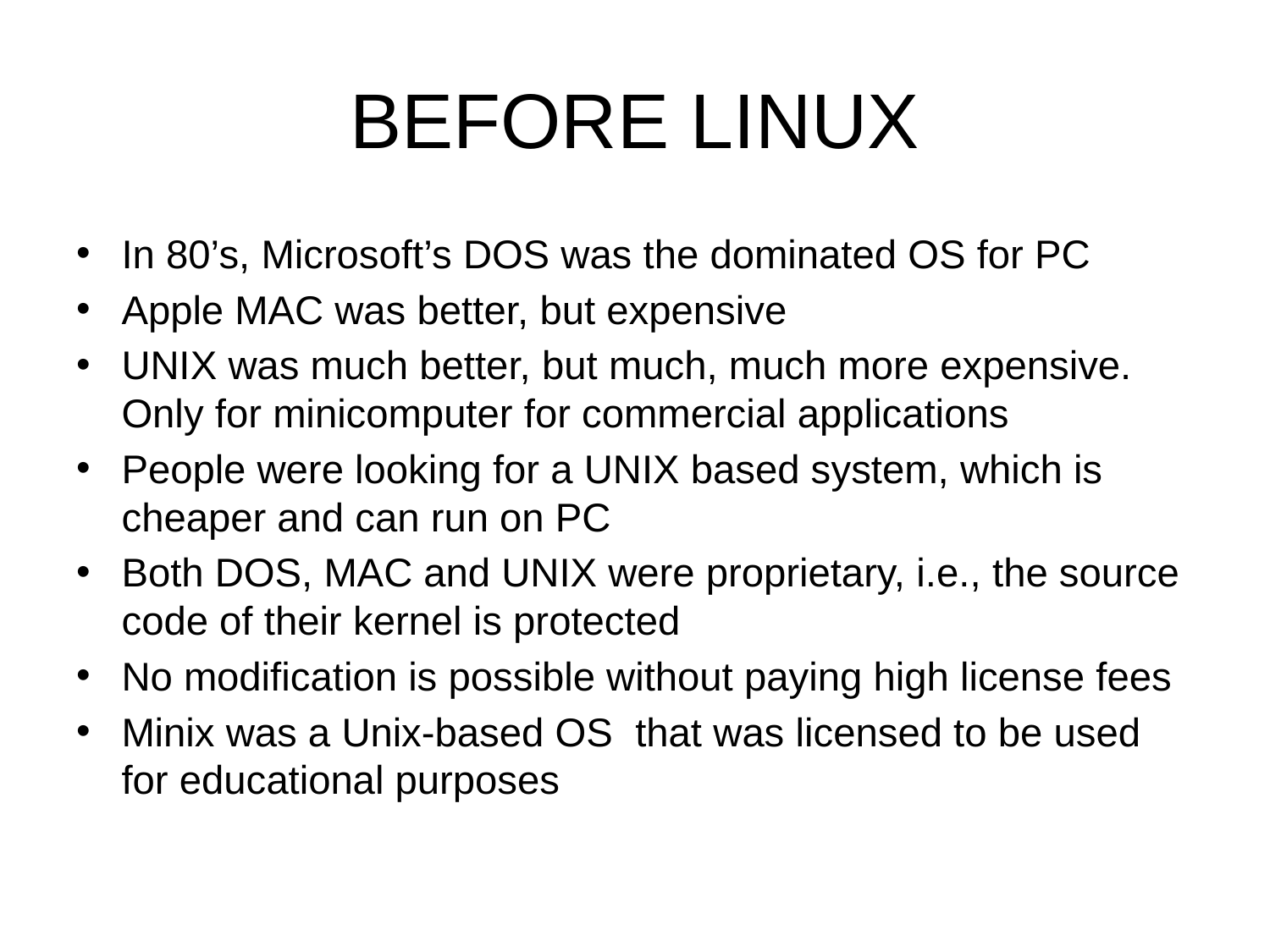

# BEFORE LINUX
In 80’s, Microsoft’s DOS was the dominated OS for PC
Apple MAC was better, but expensive
UNIX was much better, but much, much more expensive. Only for minicomputer for commercial applications
People were looking for a UNIX based system, which is cheaper and can run on PC
Both DOS, MAC and UNIX were proprietary, i.e., the source code of their kernel is protected
No modification is possible without paying high license fees
Minix was a Unix-based OS  that was licensed to be used for educational purposes